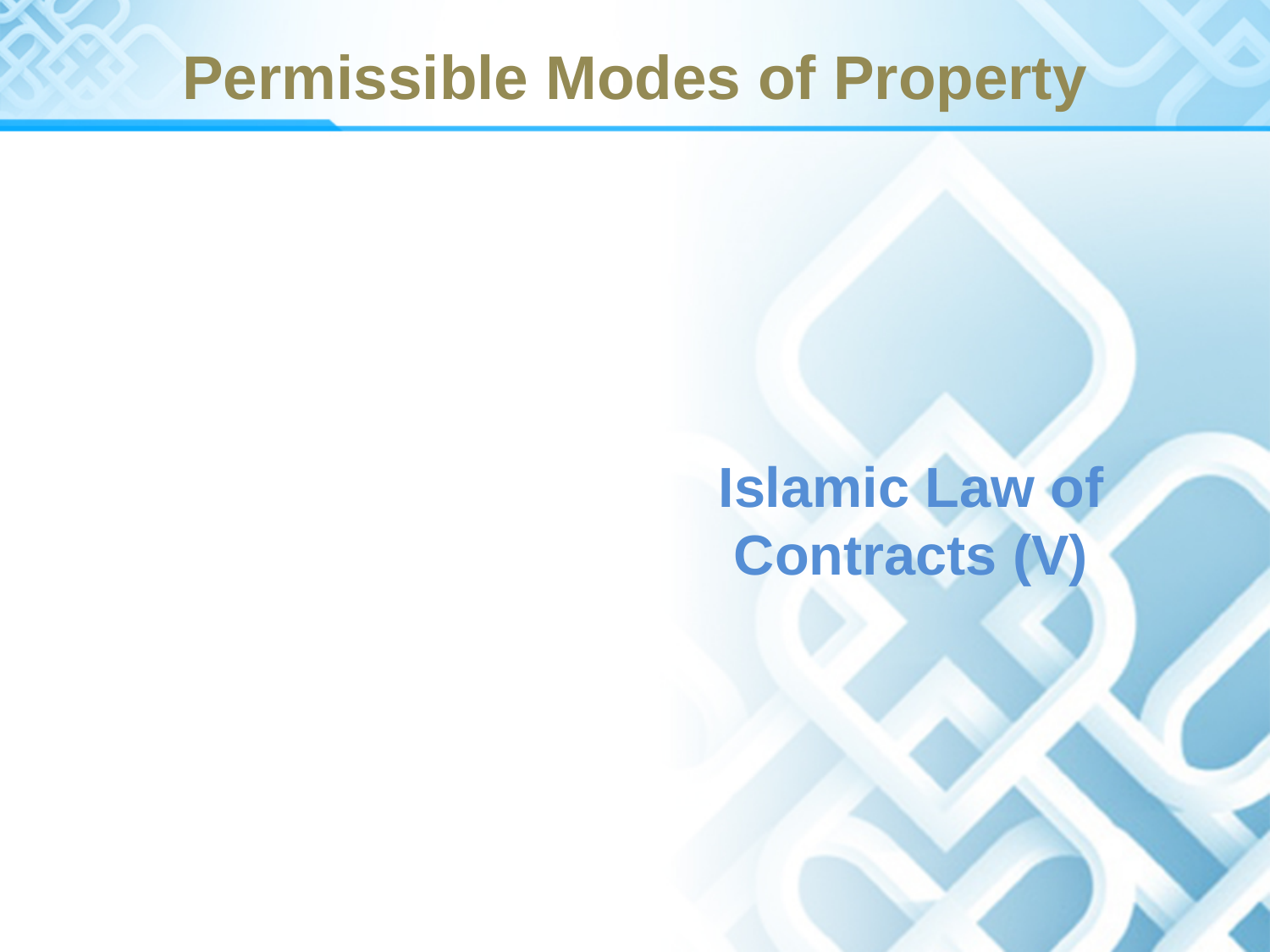

# Permissible Modes of Property
Islamic Law of Contracts (V)